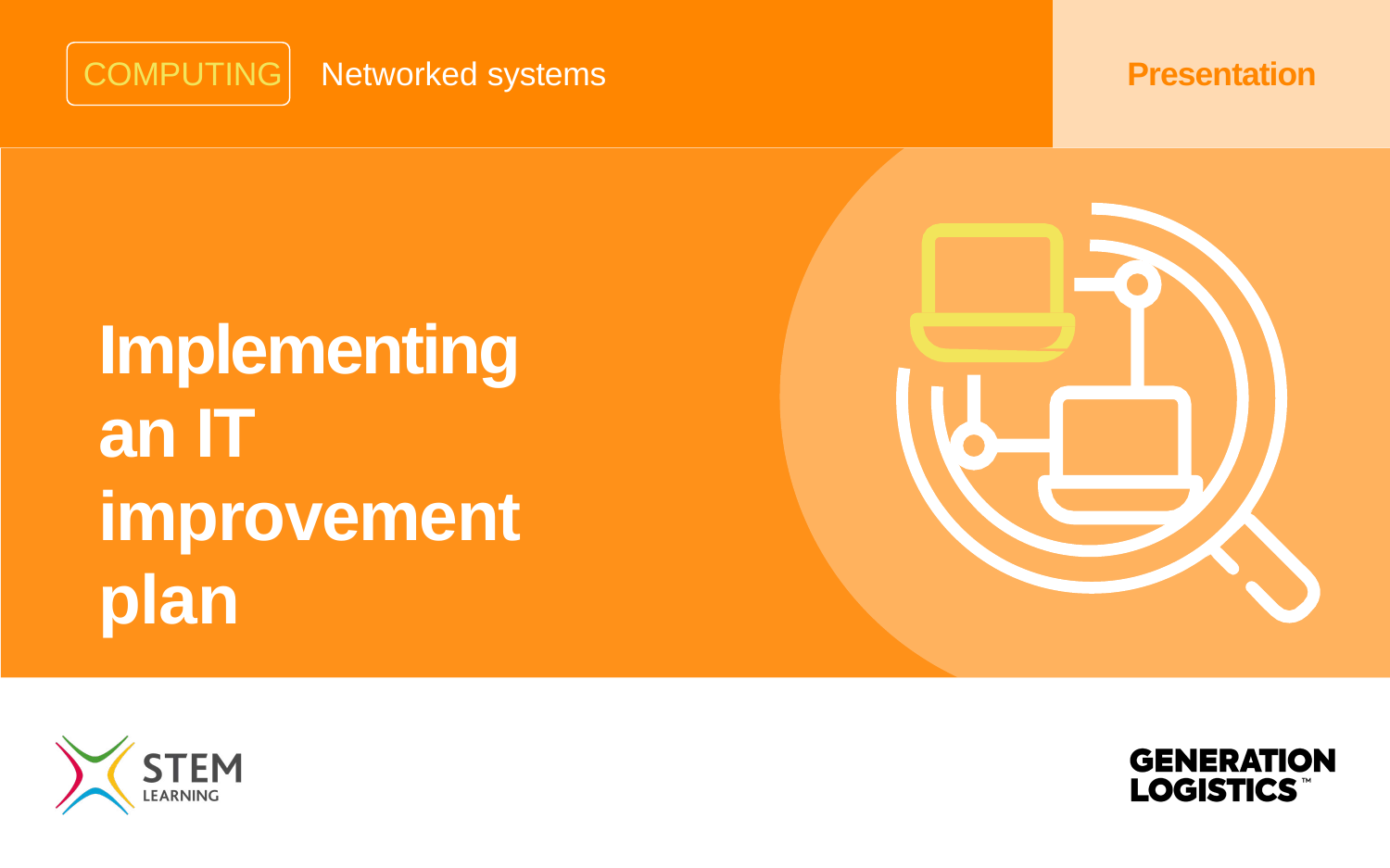

COMPUTING
Networked systems
Presentation
Implementing an IT improvement plan